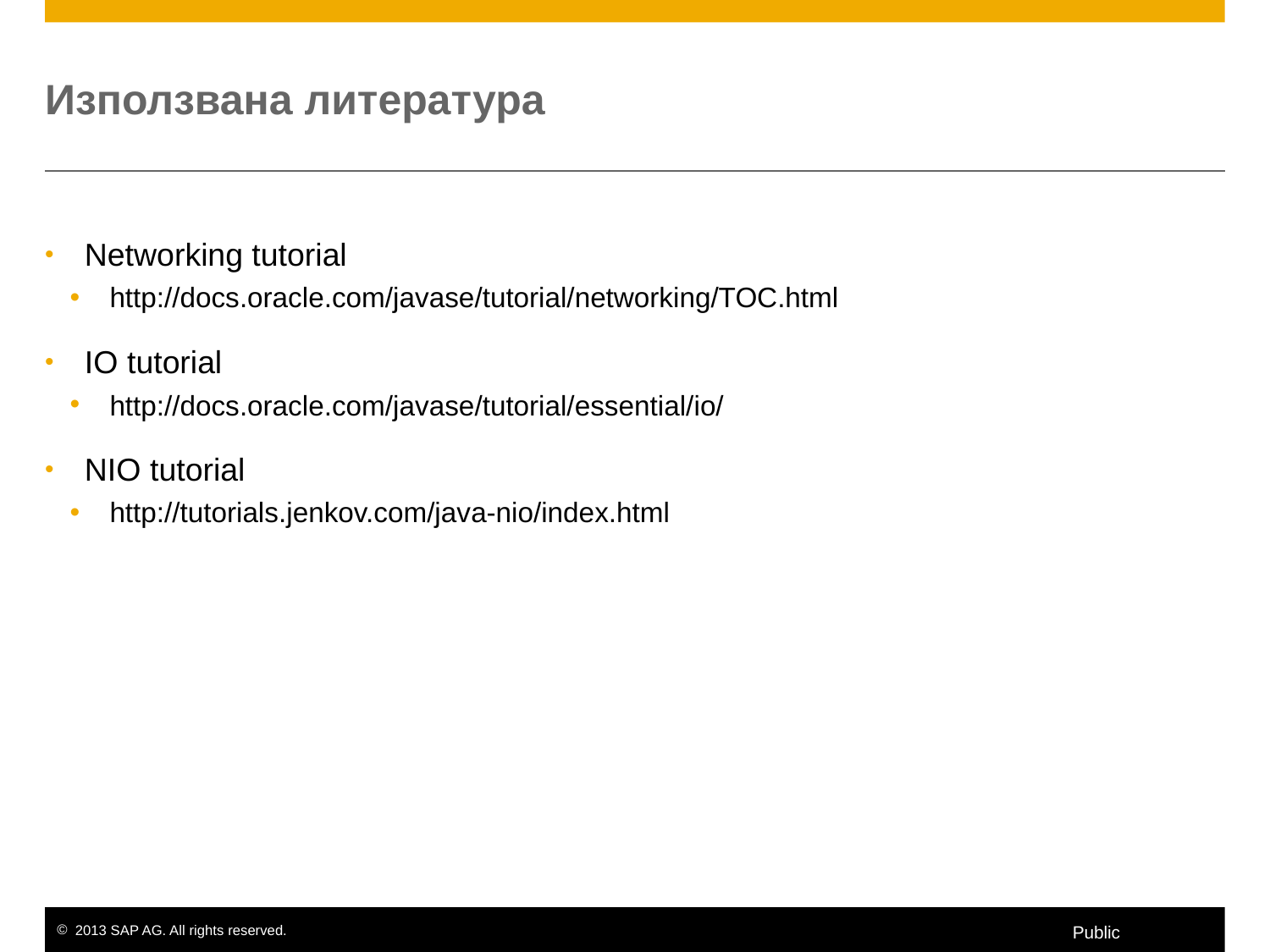

# Използвана литература
Networking tutorial
http://docs.oracle.com/javase/tutorial/networking/TOC.html
IO tutorial
http://docs.oracle.com/javase/tutorial/essential/io/
NIO tutorial
http://tutorials.jenkov.com/java-nio/index.html